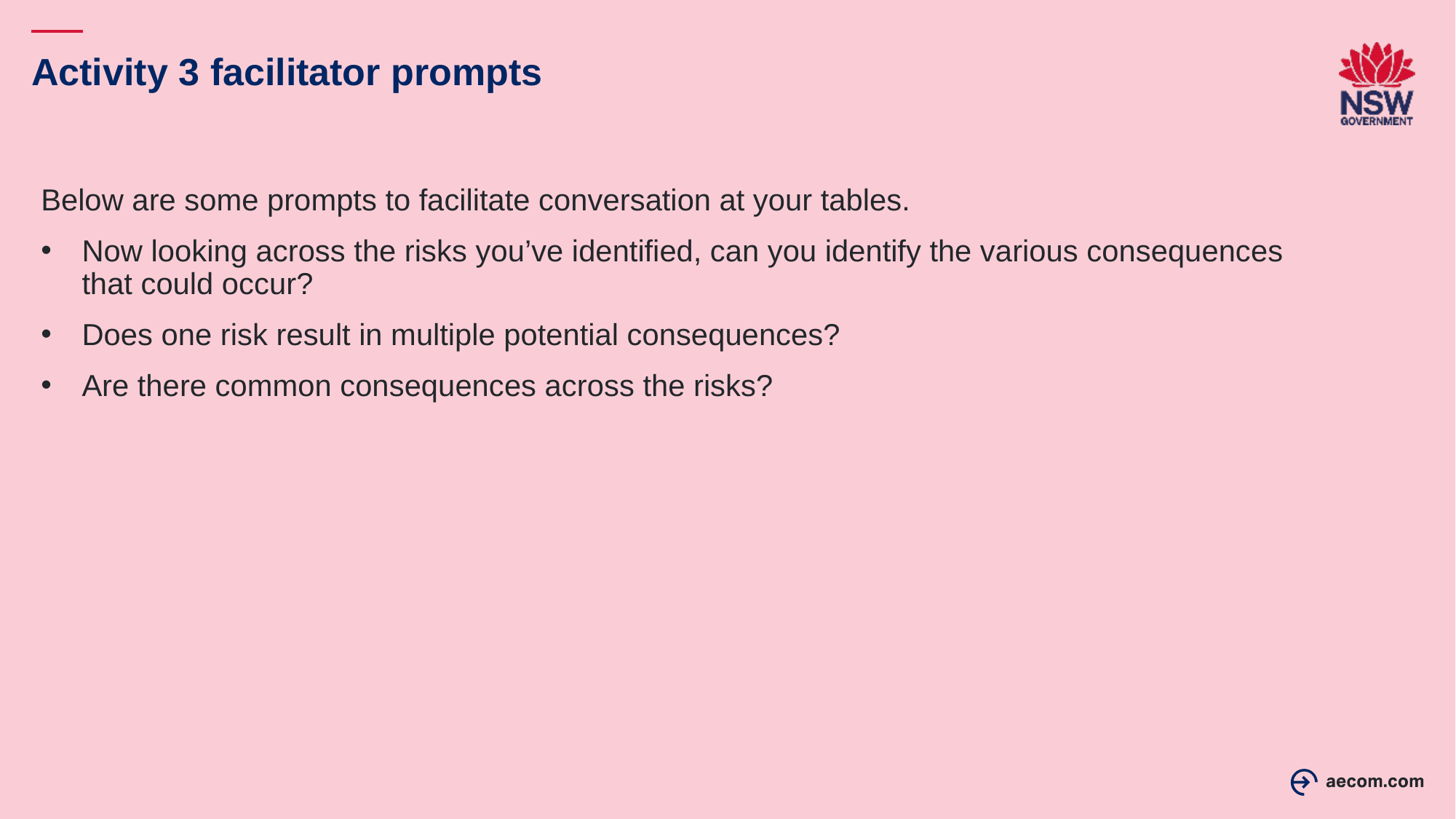

# Activity 3 facilitator prompts
Below are some prompts to facilitate conversation at your tables.
Now looking across the risks you’ve identified, can you identify the various consequences that could occur?
Does one risk result in multiple potential consequences?
Are there common consequences across the risks?